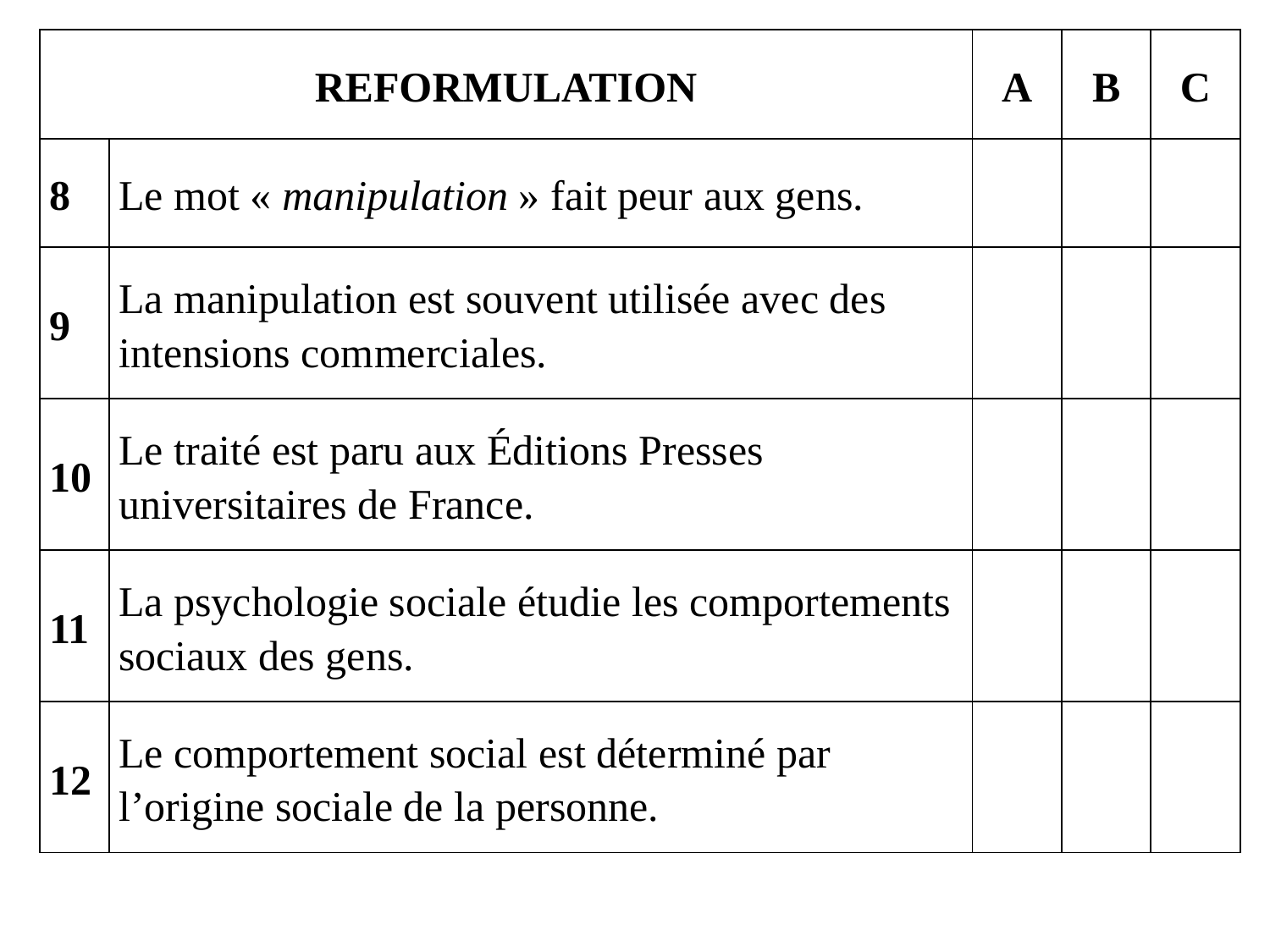

| Reformulation |  | А | В | C |
| --- | --- | --- | --- | --- |
| 8 | Le mot « manipulation » fait peur aux gens. |  |  |  |
| 9 | La manipulation est souvent utilisée avec des intensions commerciales. |  |  |  |
| 10 | Le traité est paru aux Éditions Presses universitaires de France. |  |  |  |
| 11 | La psychologie sociale étudie les comportements sociaux des gens. |  |  |  |
| 12 | Le comportement social est déterminé par l’origine sociale de la personne. |  |  |  |
|  |  |  |  |
| --- | --- | --- | --- |
|  |  |  |  |
|  |  |  |  |
|  |  |  |  |
|  |  |  |  |
|  |  |  |  |
|  |  |  |  |
|  |  |  |  |